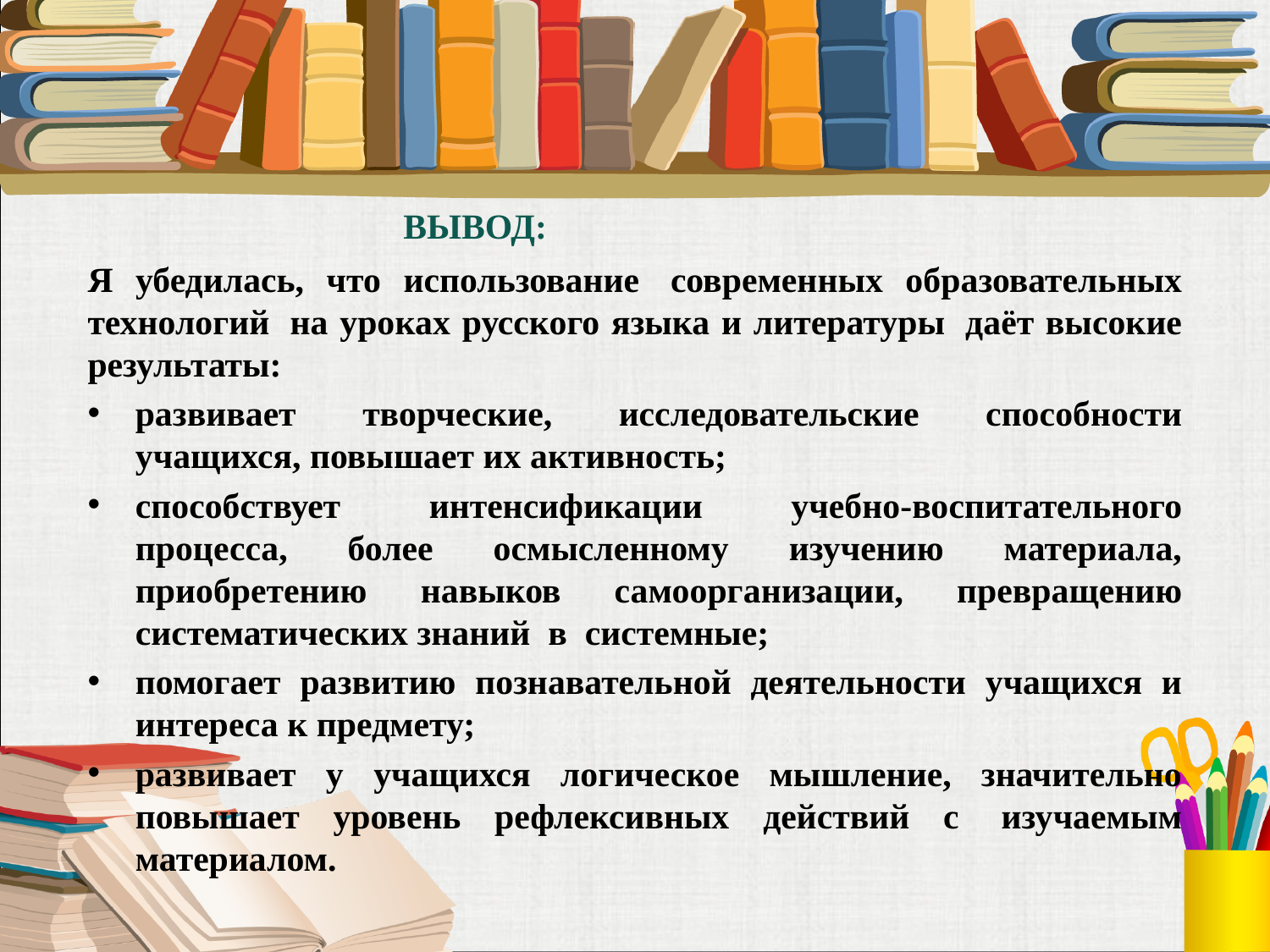

ВЫВОД:
Я убедилась, что использование  современных образовательных технологий  на уроках русского языка и литературы  даёт высокие результаты:
развивает творческие, исследовательские способности учащихся, повышает их активность;
способствует интенсификации учебно-воспитательного процесса, более осмысленному изучению материала, приобретению навыков самоорганизации, превращению систематических знаний  в  системные;
помогает развитию познавательной деятельности учащихся и интереса к предмету;
развивает у учащихся логическое мышление, значительно повышает уровень рефлексивных действий с  изучаемым материалом.